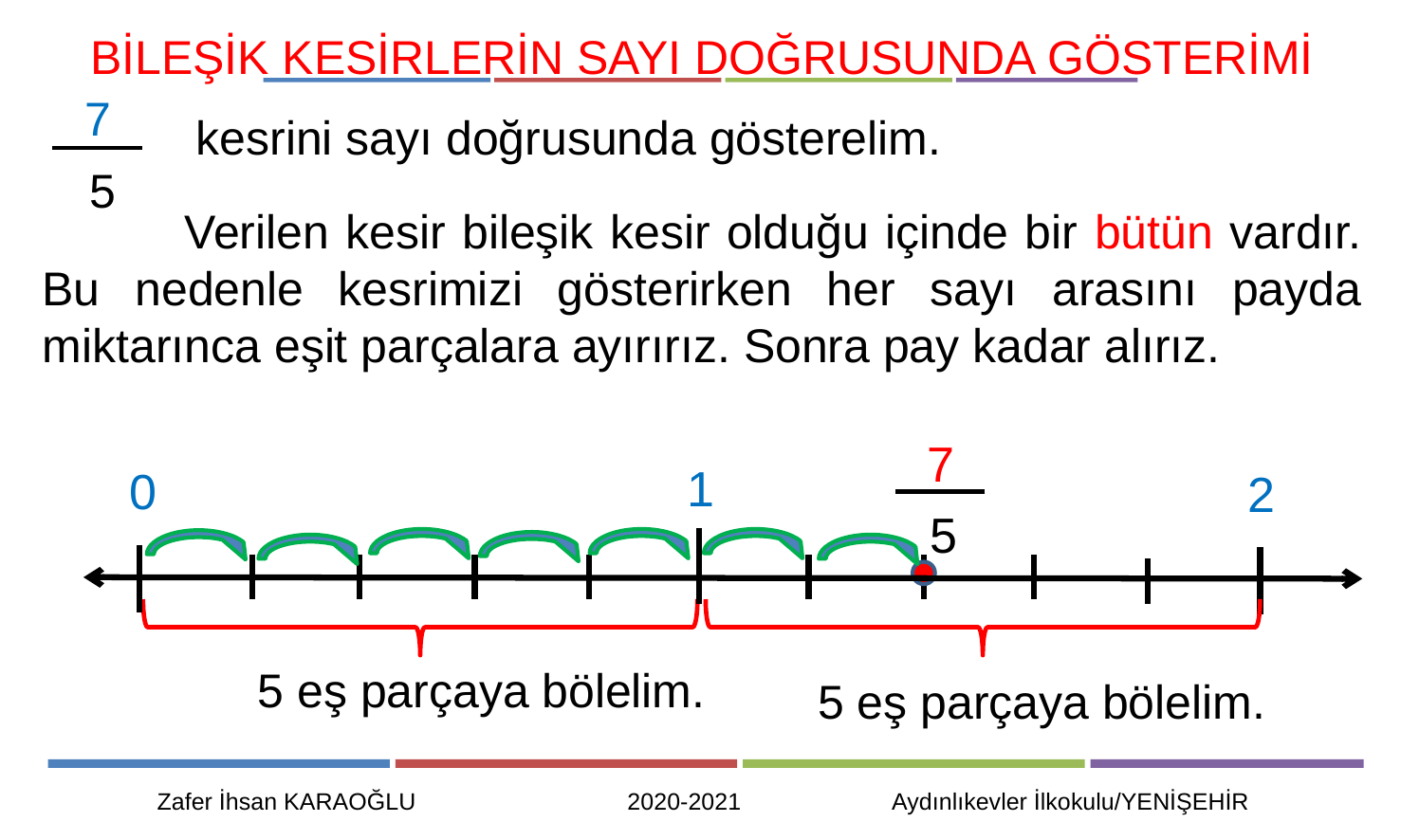

BİLEŞİK KESİRLERİN SAYI DOĞRUSUNDA GÖSTERİMİ

7
5
kesrini sayı doğrusunda gösterelim.
	Verilen kesir bileşik kesir olduğu içinde bir bütün vardır. Bu nedenle kesrimizi gösterirken her sayı arasını payda miktarınca eşit parçalara ayırırız. Sonra pay kadar alırız.

7
5
1
0
2

	5 eş parçaya bölelim.
	5 eş parçaya bölelim.

Zafer İhsan KARAOĞLU                                2020-2021                       Aydınlıkevler İlkokulu/YENİŞEHİR